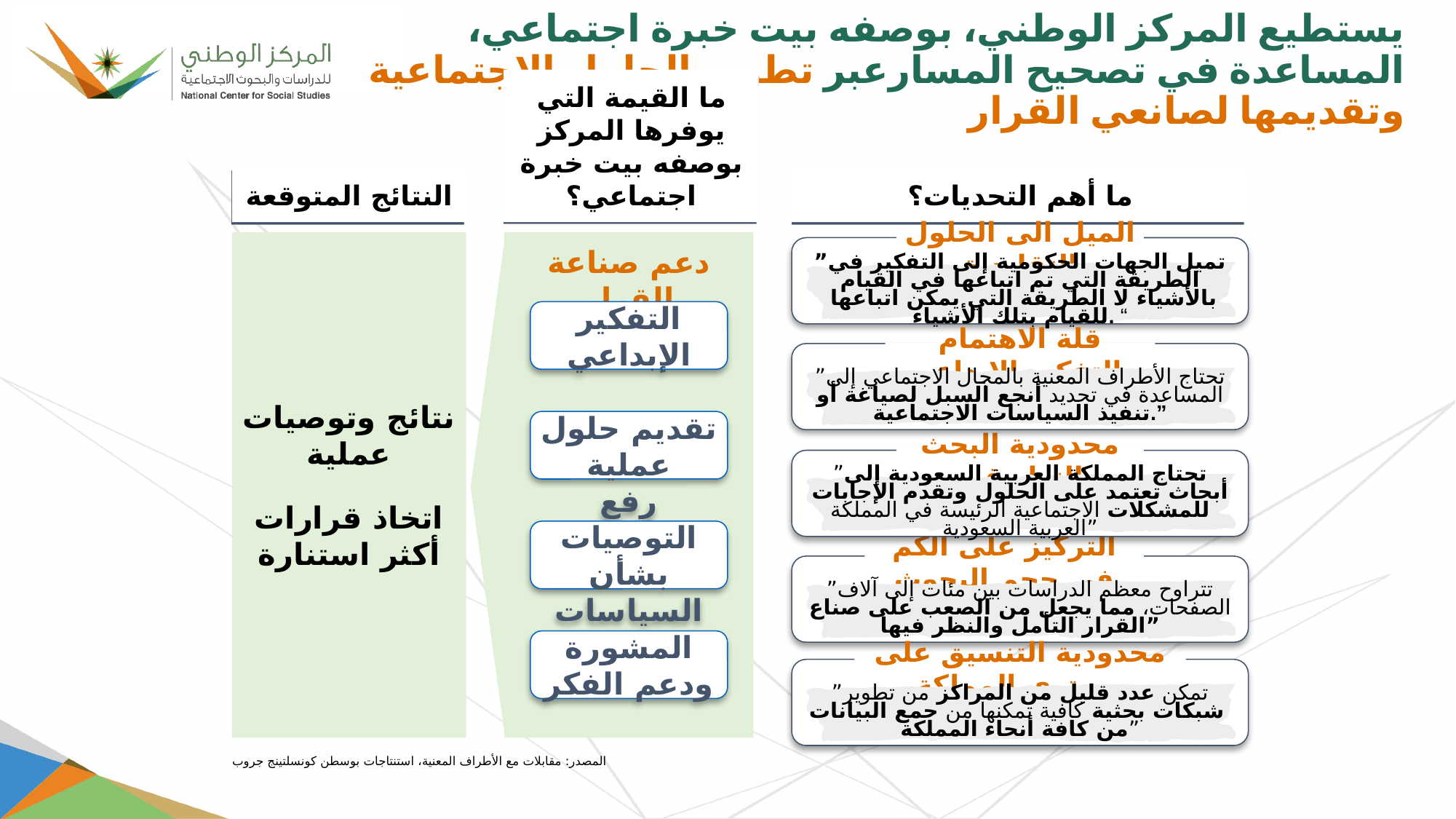

# يستطيع المركز الوطني، بوصفه بيت خبرة اجتماعي، المساعدة في تصحيح المسارعبر تطوير الحلول الاجتماعية وتقديمها لصانعي القرار
ما القيمة التي يوفرها المركز بوصفه بيت خبرة اجتماعي؟
ما أهم التحديات؟
النتائج المتوقعة
نتائج وتوصيات عملية
اتخاذ قرارات أكثر استنارة
دعم صناعة القرار
الميل الى الحلول التقليدية

”تميل الجهات الحكومية إلى التفكير في الطريقة التي تم اتباعها في القيام بالأشياء لا الطريقة التي يمكن اتباعها
للقيام بتلك الأشياء. “
التفكير الإبداعي
قلة الاهتمام بالتفكير الإبداعي

”تحتاج الأطراف المعنية بالمجال الاجتماعي إلى المساعدة في تحديد أنجع السبل لصياغة أو تنفيذ السياسات الاجتماعية.”
تقديم حلول عملية
محدودية البحث التطبيقي

”تحتاج المملكة العربية السعودية إلى أبحاث تعتمد على الحلول وتقدم الإجابات للمشكلات الاجتماعية الرئيسة في المملكة العربية السعودية”

رفع التوصيات بشأن السياسات
التركيز على الكم في حجم البحوث

”تتراوح معظم الدراسات بين مئات إلى آلاف الصفحات، مما يجعل من الصعب على صناع القرار التأمل والنظر فيها”
المشورة ودعم الفكر
محدودية التنسيق على مستوى المملكة

”تمكن عدد قليل من المراكز من تطوير
 شبكات بحثية كافية تمكنها من جمع البيانات من كافة أنحاء المملكة”
المصدر: مقابلات مع الأطراف المعنية، استنتاجات بوسطن كونسلتينج جروب